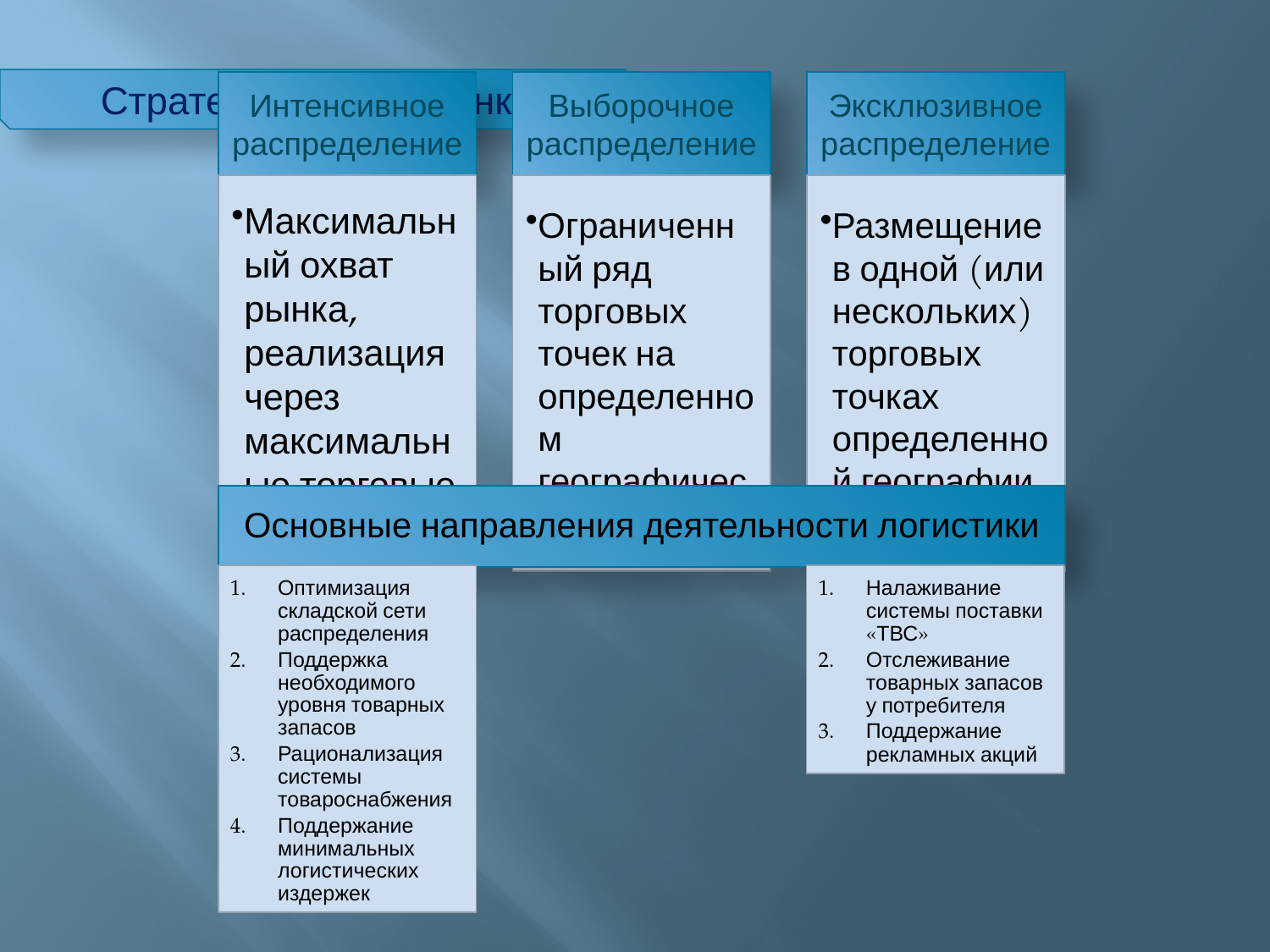

Интенсивное распределение
Эксклюзивное распределение
Стратегия охвата рынка

Основные направления деятельности логистики

Оптимизация складской сети распределения
Поддержка необходимого уровня товарных запасов
Рационализация системы товароснабжения
Поддержание минимальных логистических издержек

Налаживание системы поставки «ТВС»
Отслеживание товарных запасов у потребителя
Поддержание рекламных акций